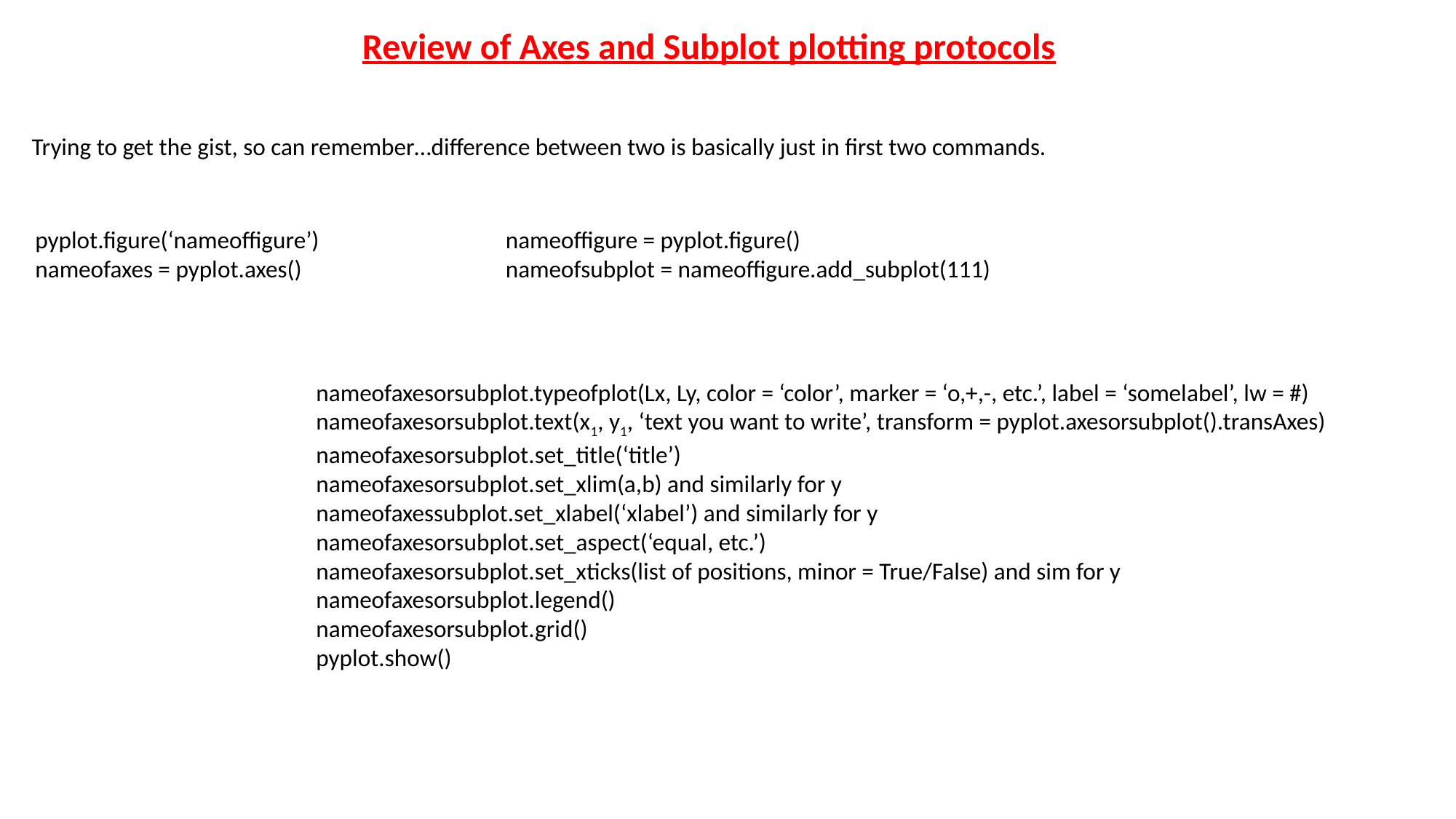

Review of Axes and Subplot plotting protocols
Trying to get the gist, so can remember…difference between two is basically just in first two commands.
pyplot.figure(‘nameoffigure’)
nameofaxes = pyplot.axes()
nameoffigure = pyplot.figure()
nameofsubplot = nameoffigure.add_subplot(111)
nameofaxesorsubplot.typeofplot(Lx, Ly, color = ‘color’, marker = ‘o,+,-, etc.’, label = ‘somelabel’, lw = #)
nameofaxesorsubplot.text(x1, y1, ‘text you want to write’, transform = pyplot.axesorsubplot().transAxes)
nameofaxesorsubplot.set_title(‘title’)
nameofaxesorsubplot.set_xlim(a,b) and similarly for y
nameofaxessubplot.set_xlabel(‘xlabel’) and similarly for y
nameofaxesorsubplot.set_aspect(‘equal, etc.’)
nameofaxesorsubplot.set_xticks(list of positions, minor = True/False) and sim for y
nameofaxesorsubplot.legend()
nameofaxesorsubplot.grid()
pyplot.show()